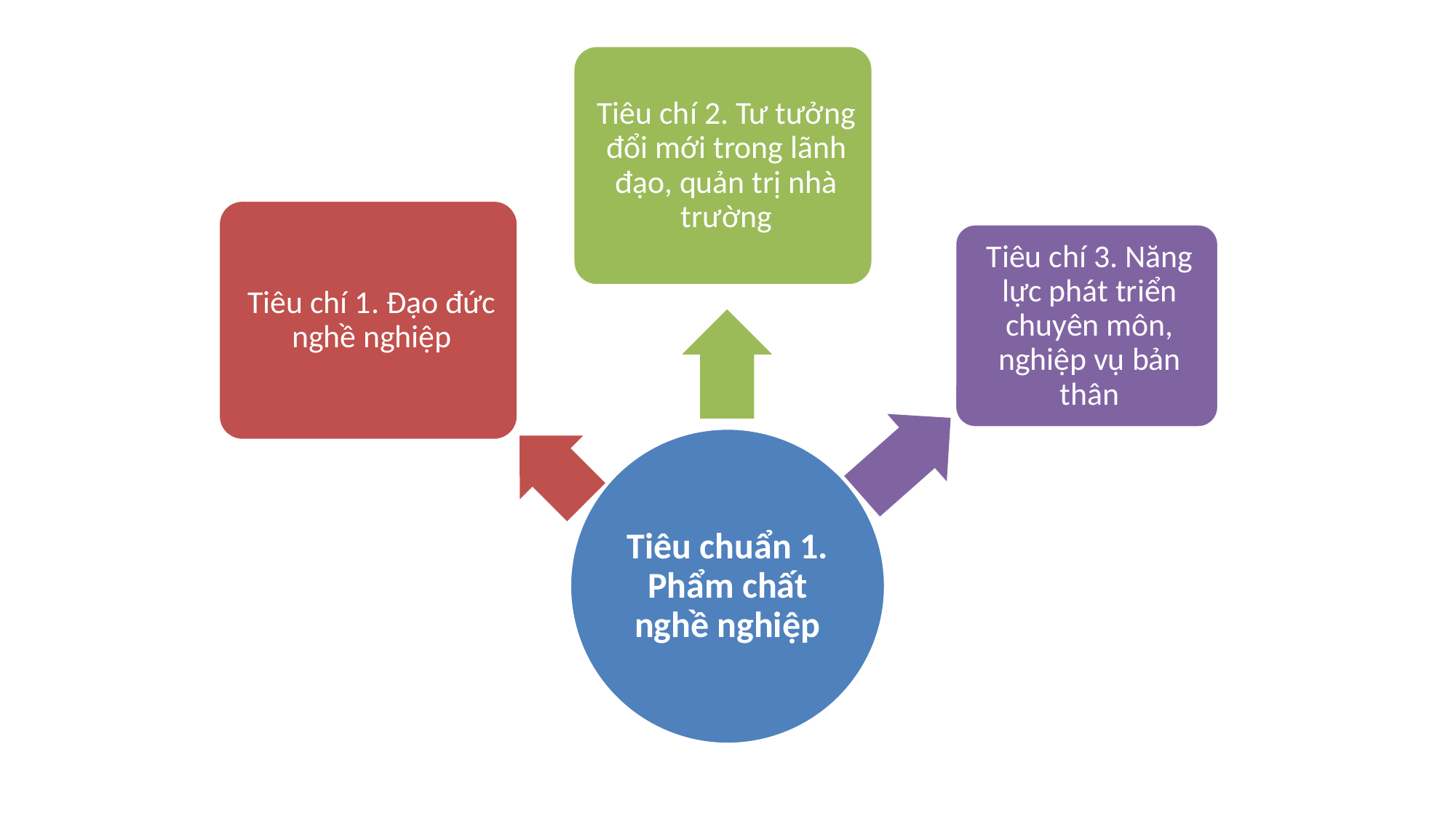

Tiêu chuẩn 1. Phẩm chất nghề nghiệp
Tiêu chí 1. Đạo đức nghề nghiệp
Tiêu chí 2. Tư tưởng đổi mới trong lãnh đạo, quản trị nhà trường
Tiêu chí 3. Năng lực phát triển chuyên môn, nghiệp vụ bản thân